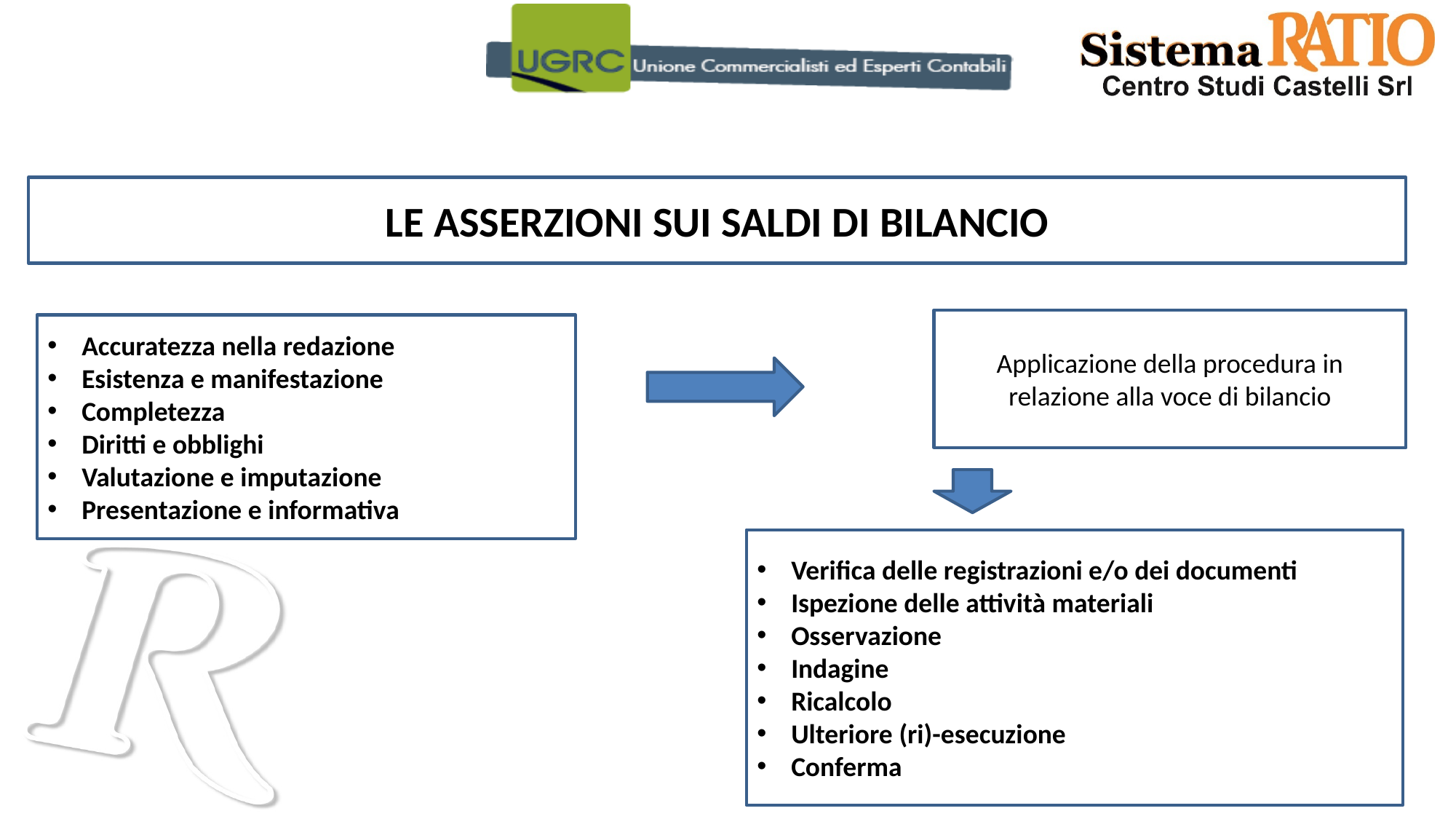

LE ASSERZIONI SUI SALDI DI BILANCIO
Applicazione della procedura in relazione alla voce di bilancio
Accuratezza nella redazione
Esistenza e manifestazione
Completezza
Diritti e obblighi
Valutazione e imputazione
Presentazione e informativa

Verifica delle registrazioni e/o dei documenti
Ispezione delle attività materiali
Osservazione
Indagine
Ricalcolo
Ulteriore (ri)-esecuzione
Conferma